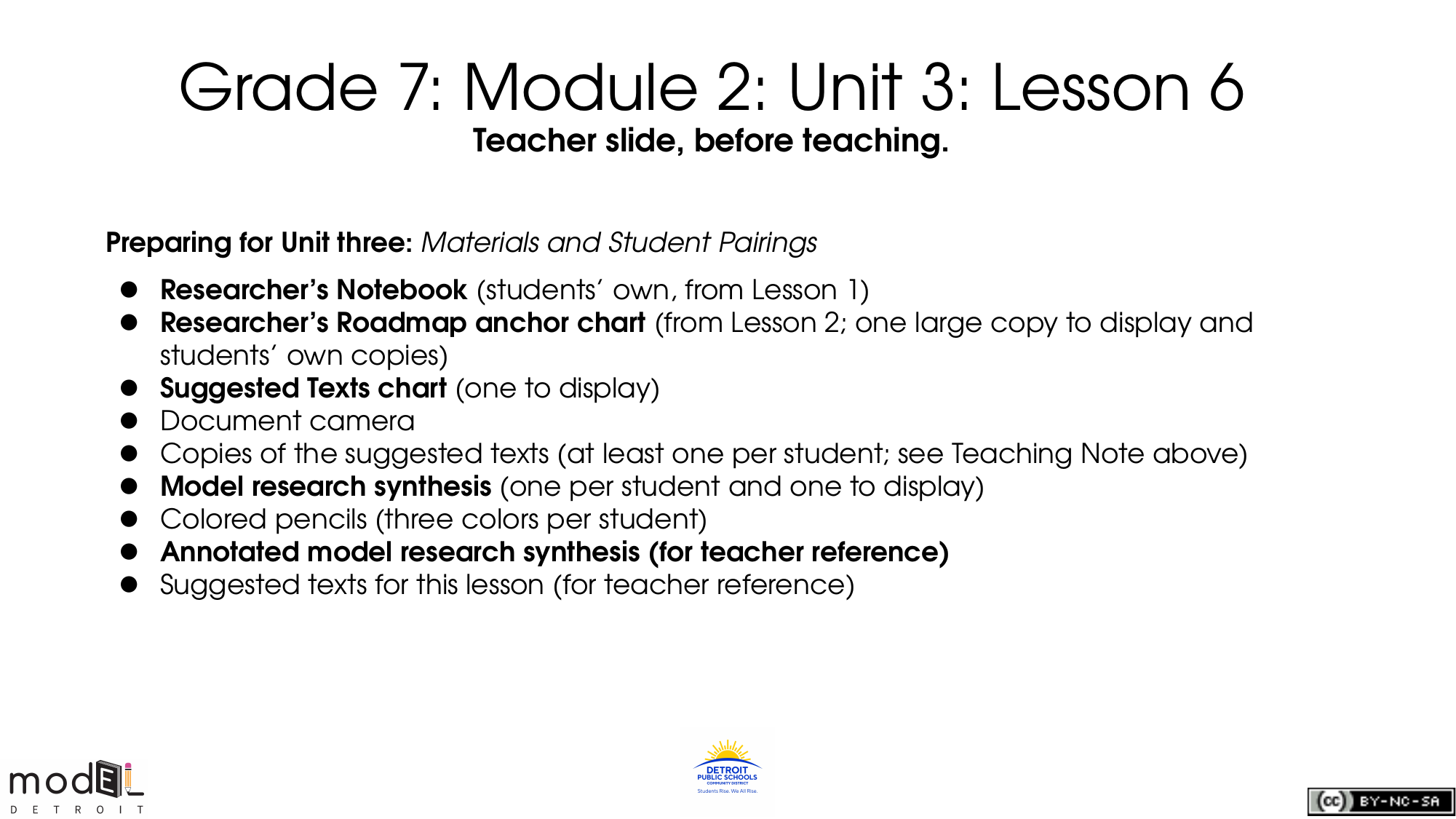

# Grade 7: Module 2: Unit 3: Lesson 6
Teacher slide, before teaching.
Preparing for Unit three: Materials and Student Pairings
Researcher’s Notebook (students’ own, from Lesson 1)
Researcher’s Roadmap anchor chart (from Lesson 2; one large copy to display and  students’ own copies)
Suggested Texts chart (one to display)
Document camera
Copies of the suggested texts (at least one per student; see Teaching Note above)
Model research synthesis (one per student and one to display)
Colored pencils (three colors per student)
Annotated model research synthesis (for teacher reference)
Suggested texts for this lesson (for teacher reference)